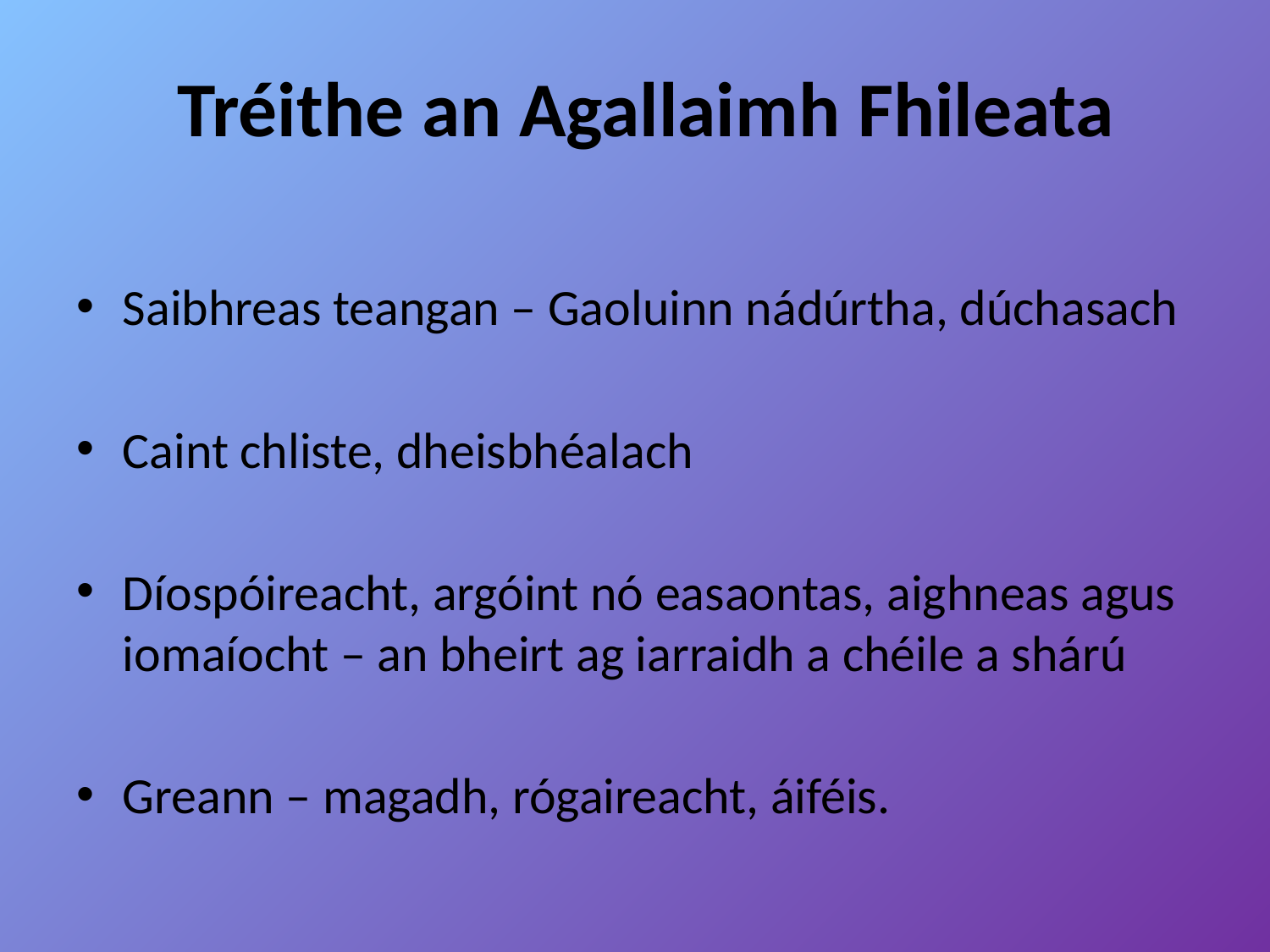

# Tréithe an Agallaimh Fhileata
Saibhreas teangan – Gaoluinn nádúrtha, dúchasach

Caint chliste, dheisbhéalach

Díospóireacht, argóint nó easaontas, aighneas agus iomaíocht – an bheirt ag iarraidh a chéile a shárú

Greann – magadh, rógaireacht, áiféis.